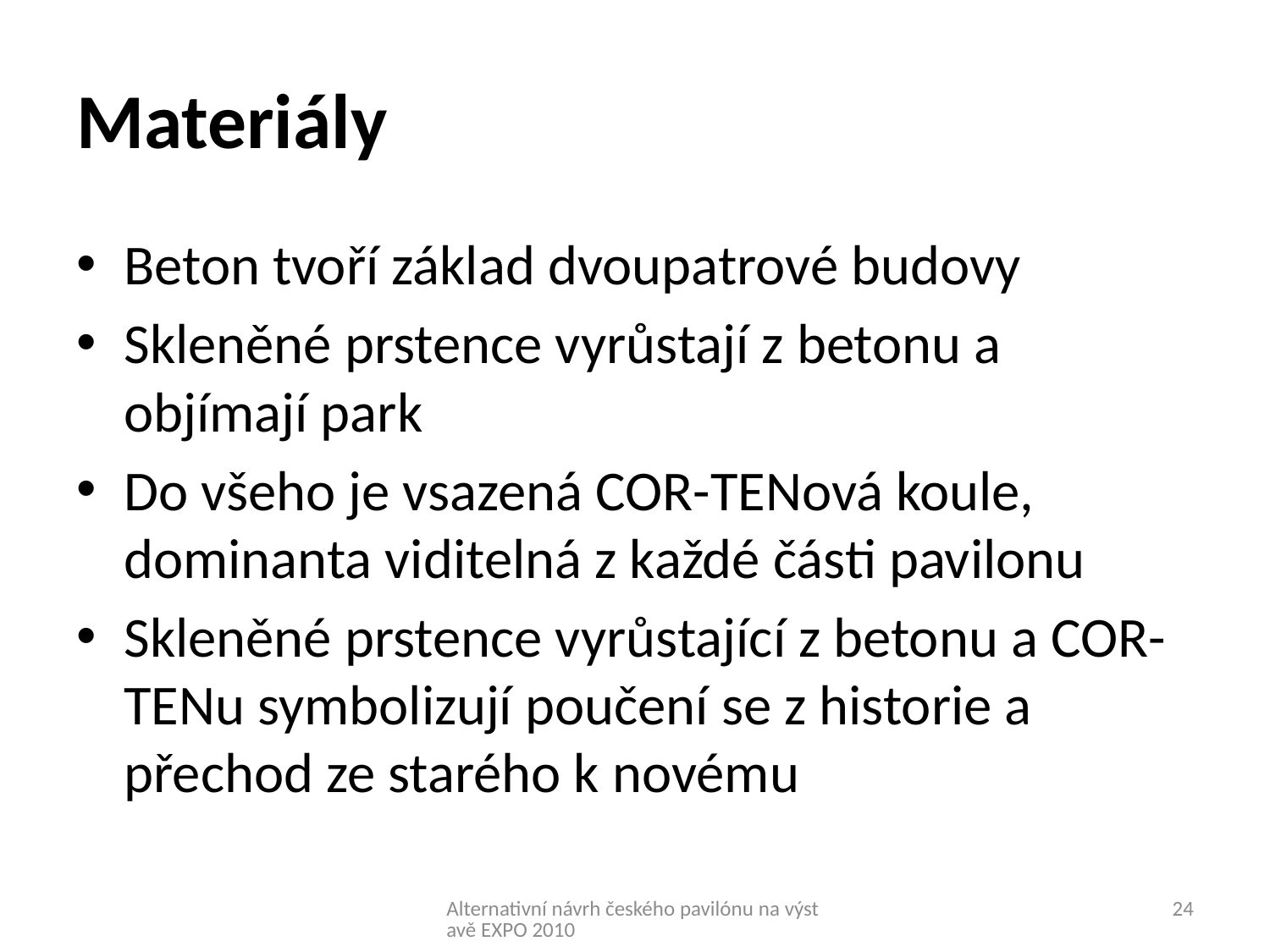

# Materiály
Beton tvoří základ dvoupatrové budovy
Skleněné prstence vyrůstají z betonu a objímají park
Do všeho je vsazená COR-TENová koule, dominanta viditelná z každé části pavilonu
Skleněné prstence vyrůstající z betonu a COR-TENu symbolizují poučení se z historie a přechod ze starého k novému
Alternativní návrh českého pavilónu na výstavě EXPO 2010
24